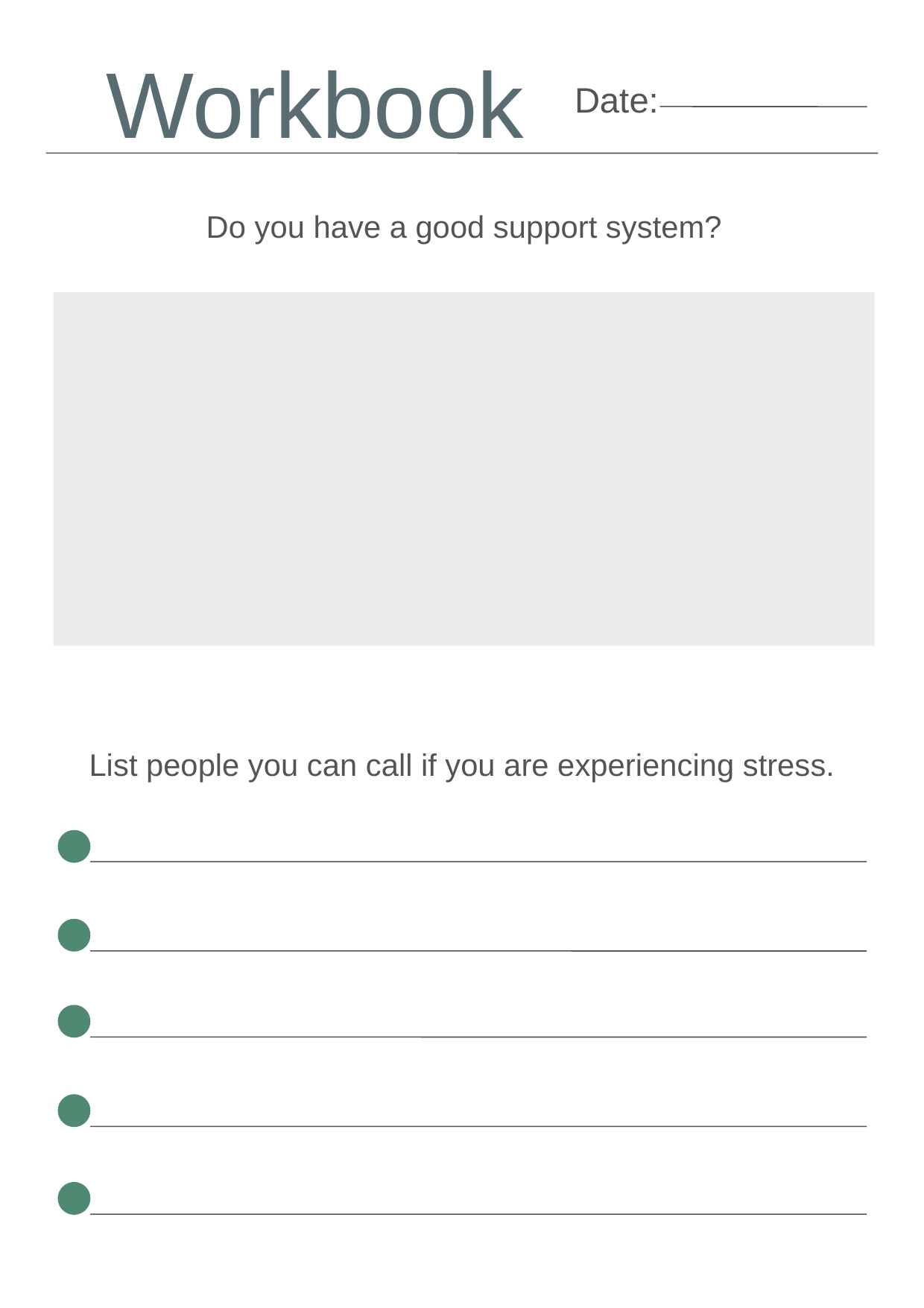

Workbook
Date:

Do you have a good support system?

List people you can call if you are experiencing stress.